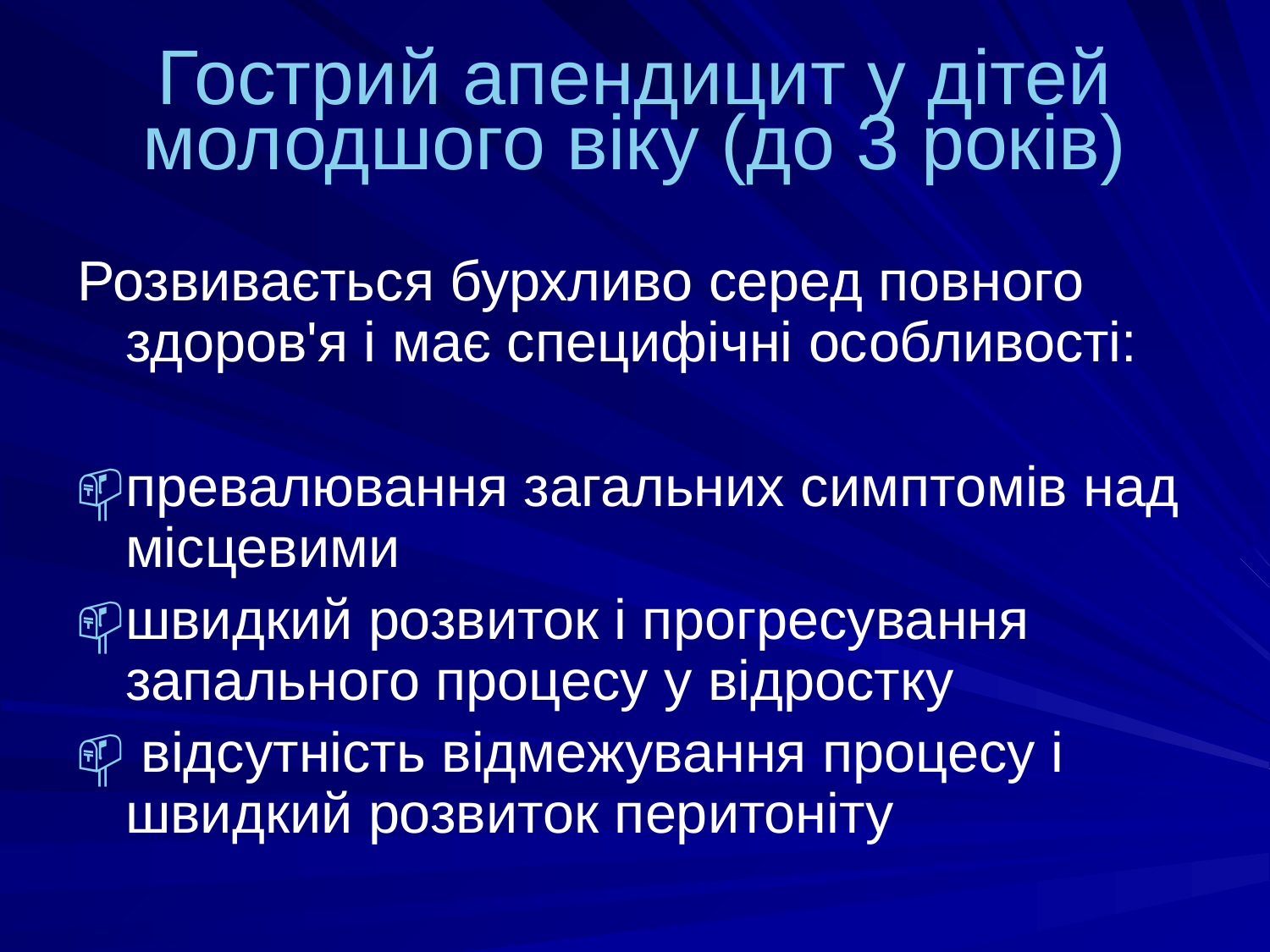

Гострий апендицит у дітей молодшого віку (до 3 років)
Розвивається бурхливо серед повного здоров'я і має специфічні особливості:

превалювання загальних симптомів над місцевими
швидкий розвиток і прогресування запального процесу у відростку
 відсутність відмежування процесу і швидкий розвиток перитоніту